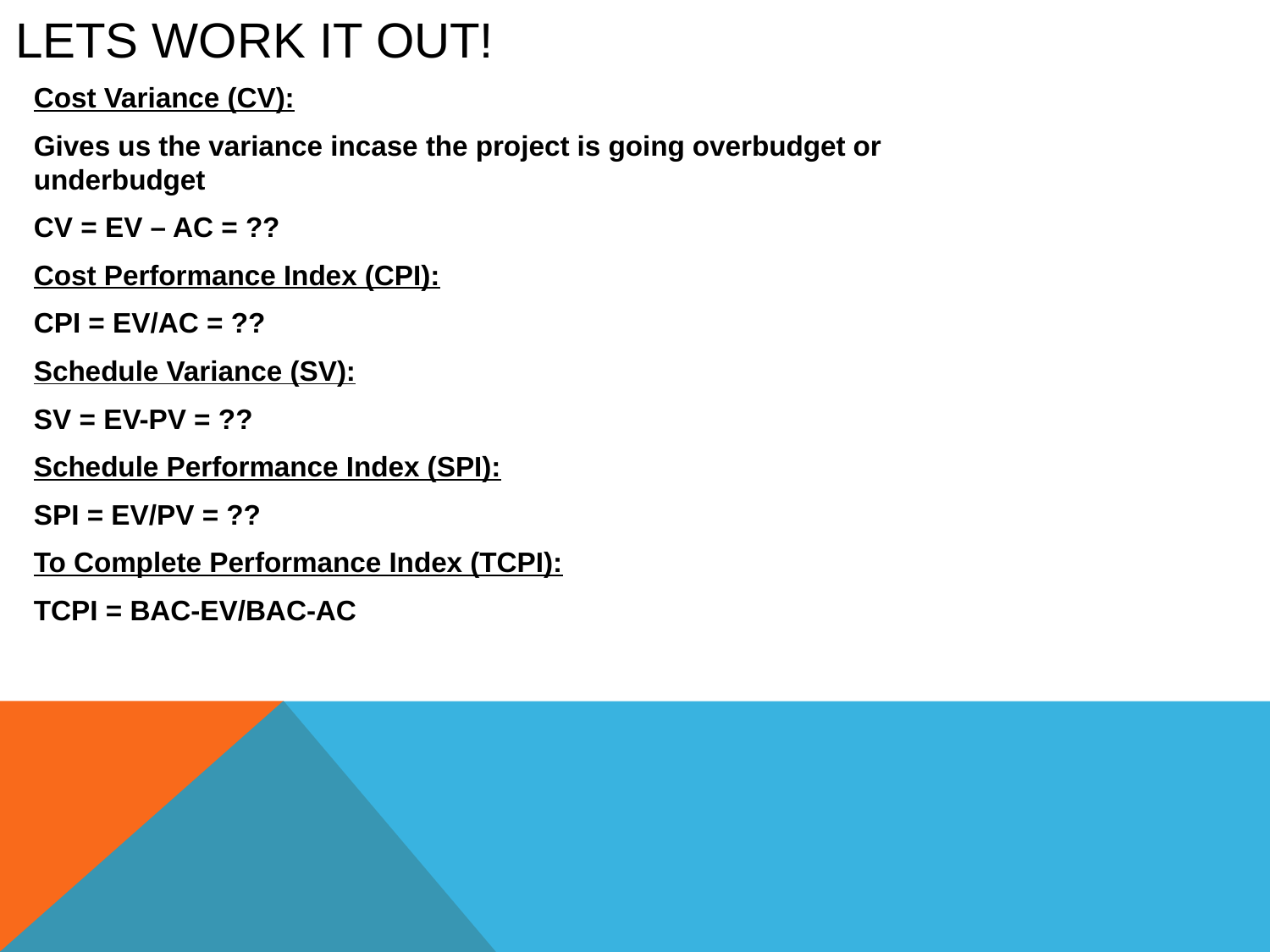

# Lets work it out!
Cost Variance (CV):
Gives us the variance incase the project is going overbudget or underbudget
CV = EV – AC = ??
Cost Performance Index (CPI):
CPI = EV/AC = ??
Schedule Variance (SV):
SV = EV-PV = ??
Schedule Performance Index (SPI):
SPI = EV/PV = ??
To Complete Performance Index (TCPI):
TCPI = BAC-EV/BAC-AC